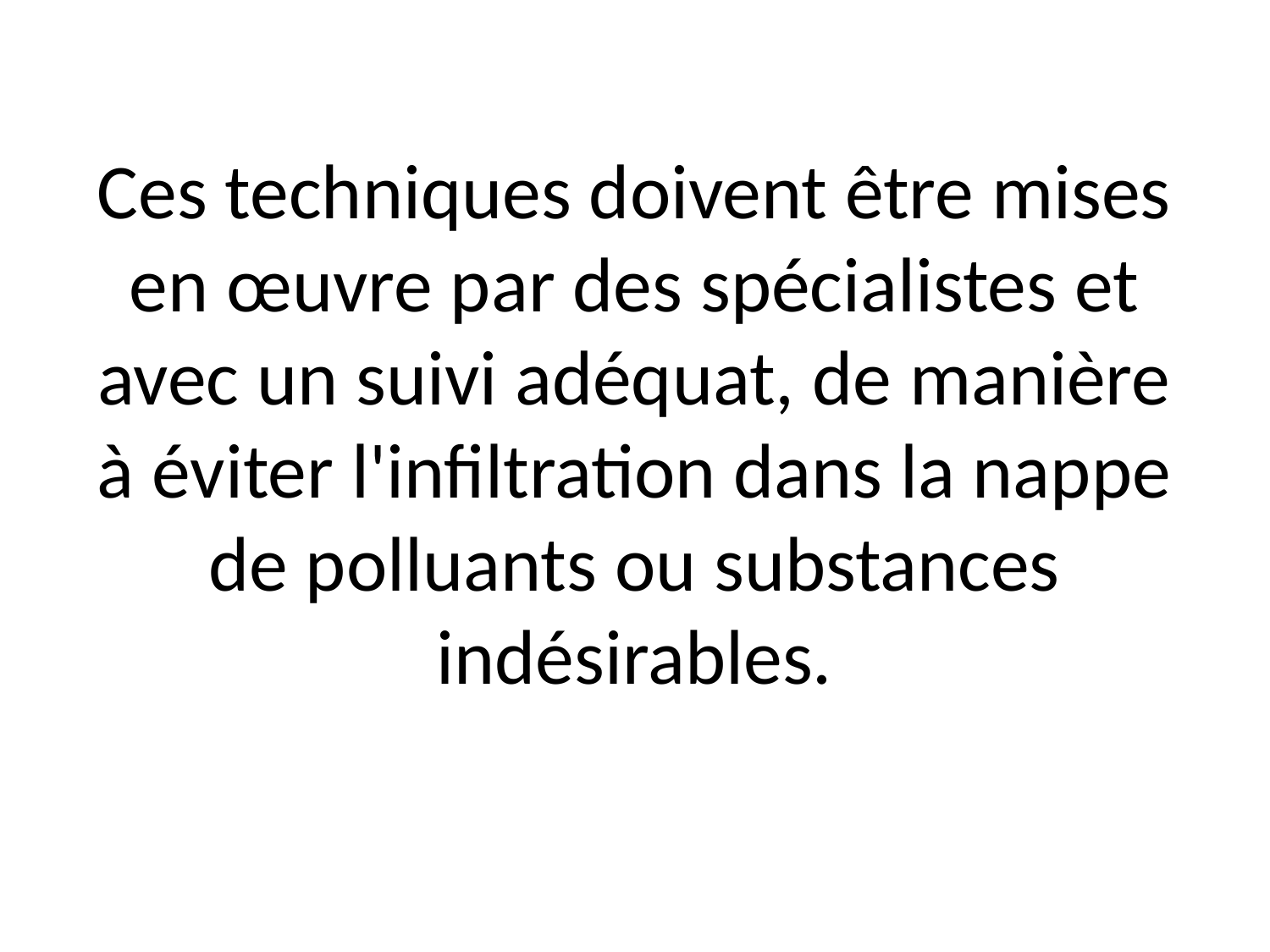

# Ces techniques doivent être mises en œuvre par des spécialistes et avec un suivi adéquat, de manière à éviter l'infiltration dans la nappe de polluants ou substances indésirables.